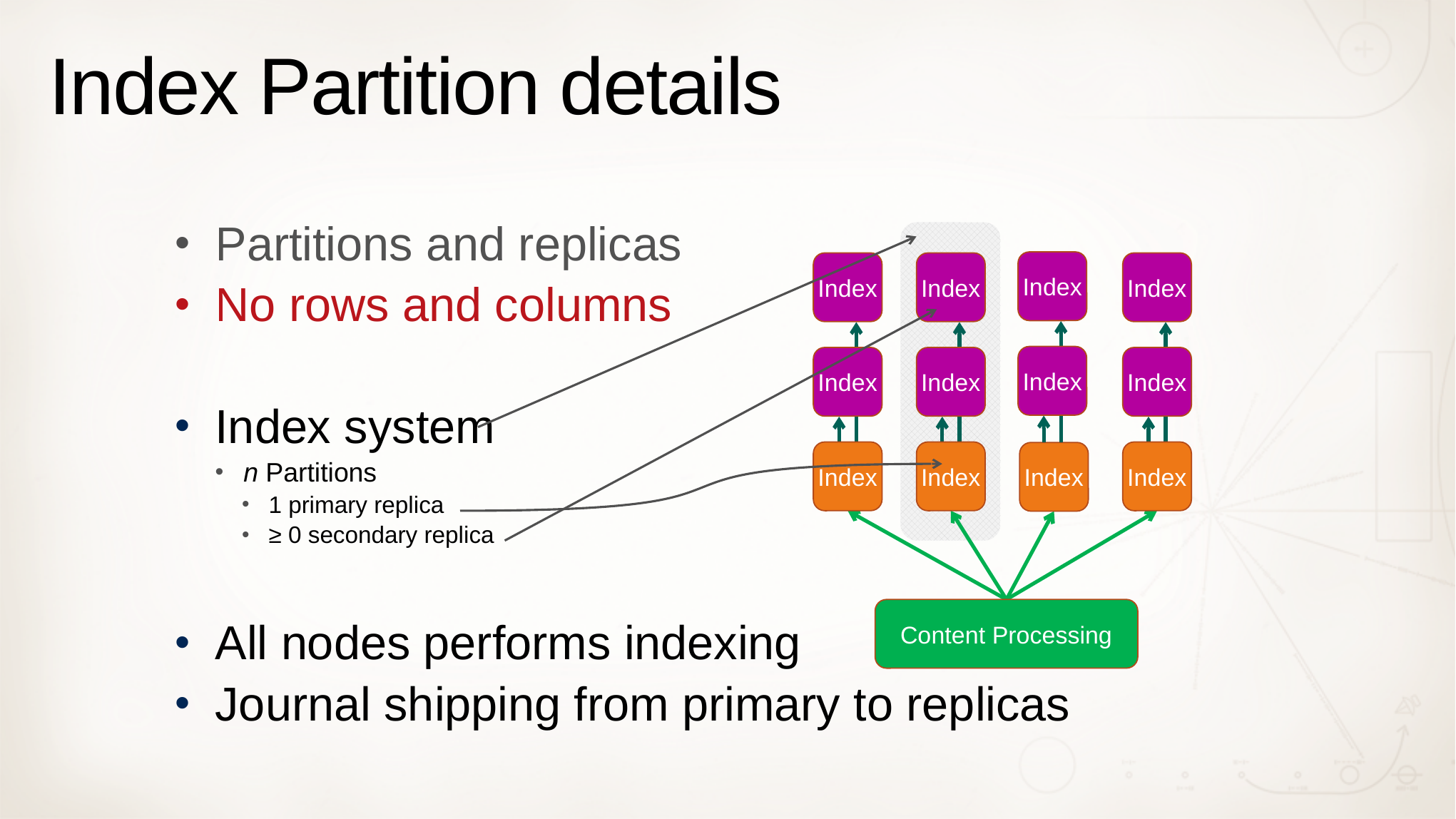

# Index Partition details
Partitions and replicas
No rows and columns

Index system
n Partitions
1 primary replica
≥ 0 secondary replica

All nodes performs indexing
Journal shipping from primary to replicas

Index
Index
Index
Index
Index
Index
Index
Index
Index
Index
Index
Index
Content Processing